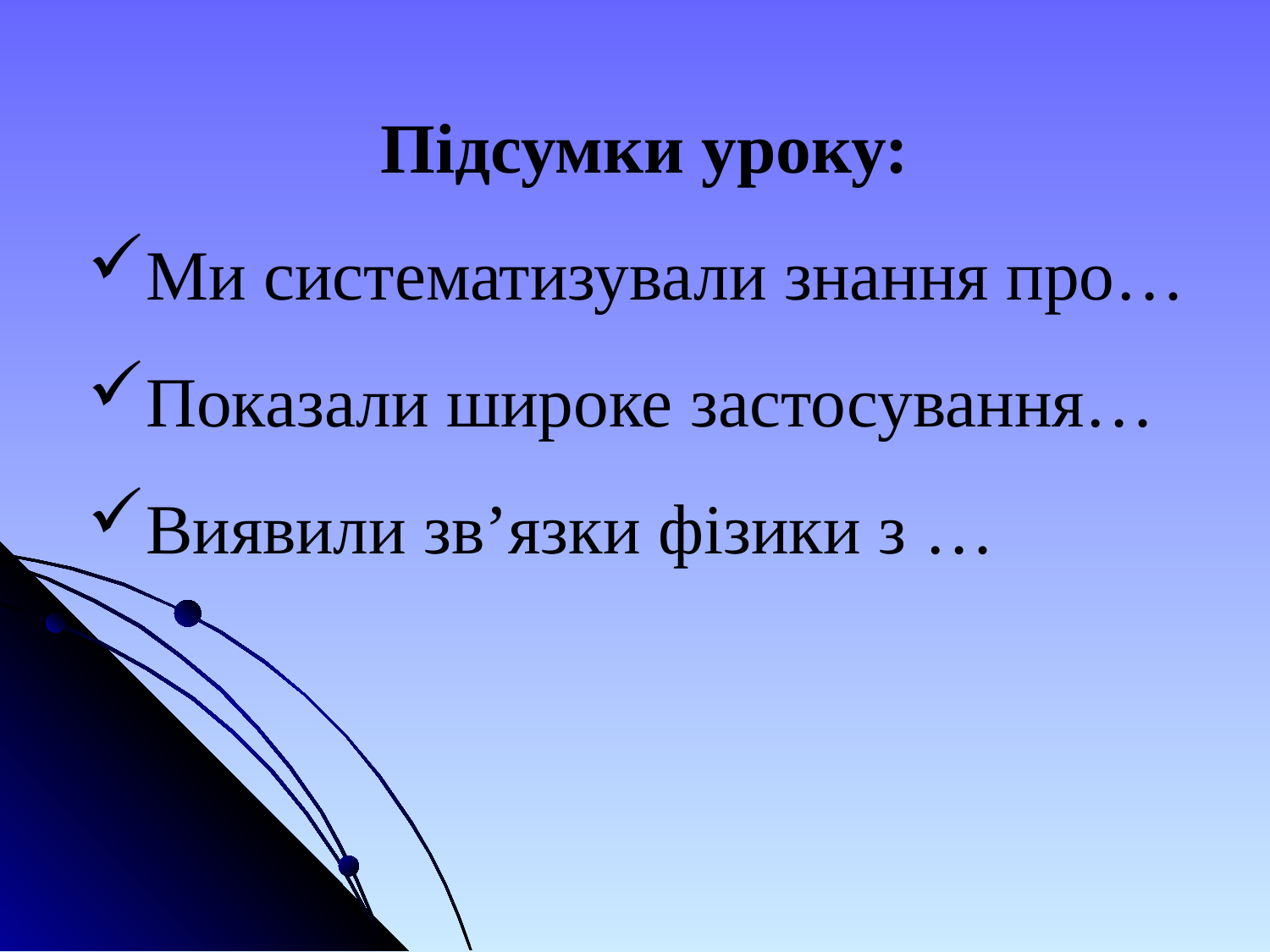

Підсумки уроку:
Ми систематизували знання про…
Показали широке застосування…
Виявили зв’язки фізики з …